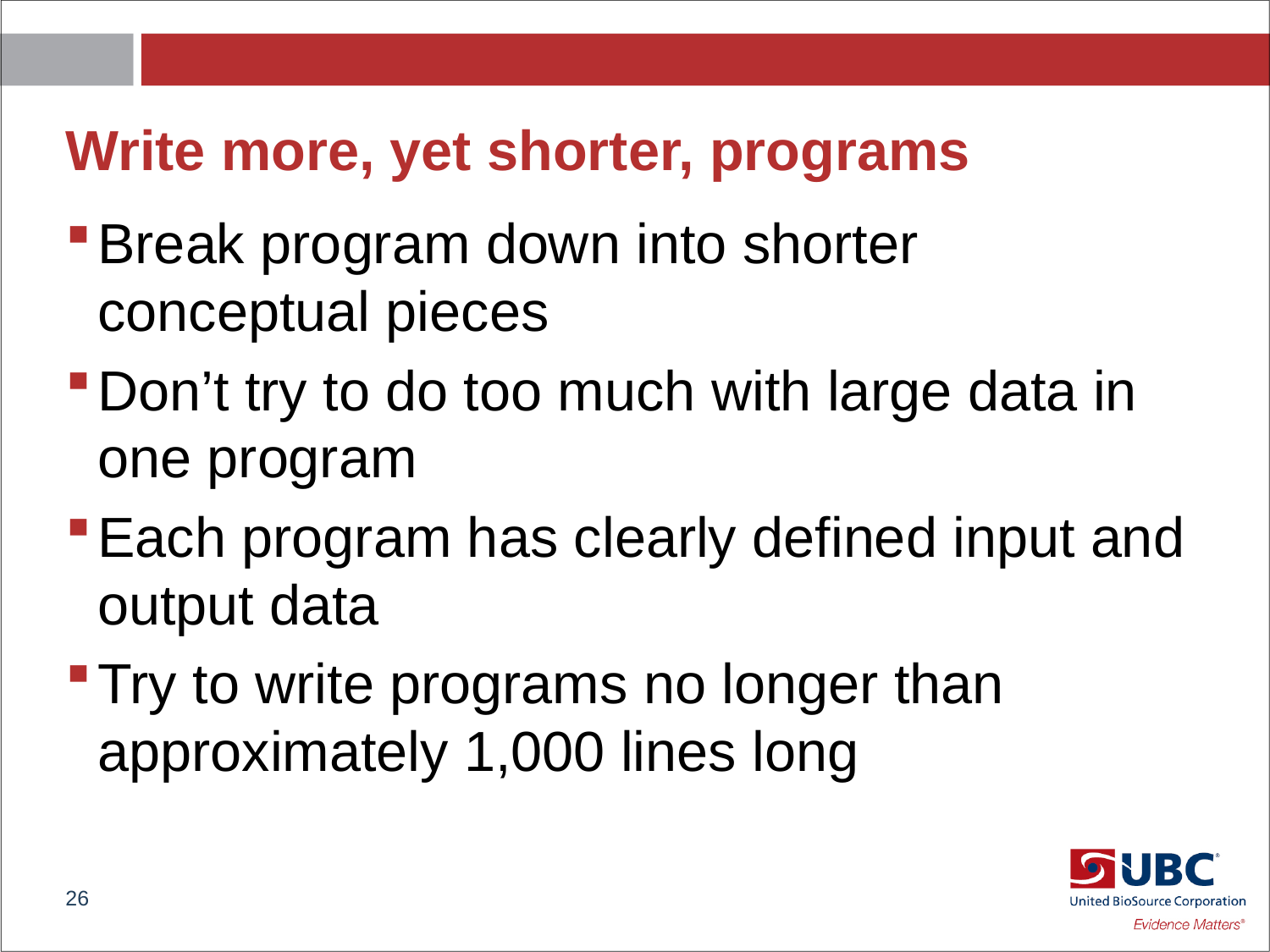

# Write more, yet shorter, programs
Break program down into shorter conceptual pieces
Don’t try to do too much with large data in one program
Each program has clearly defined input and output data
Try to write programs no longer than approximately 1,000 lines long
26